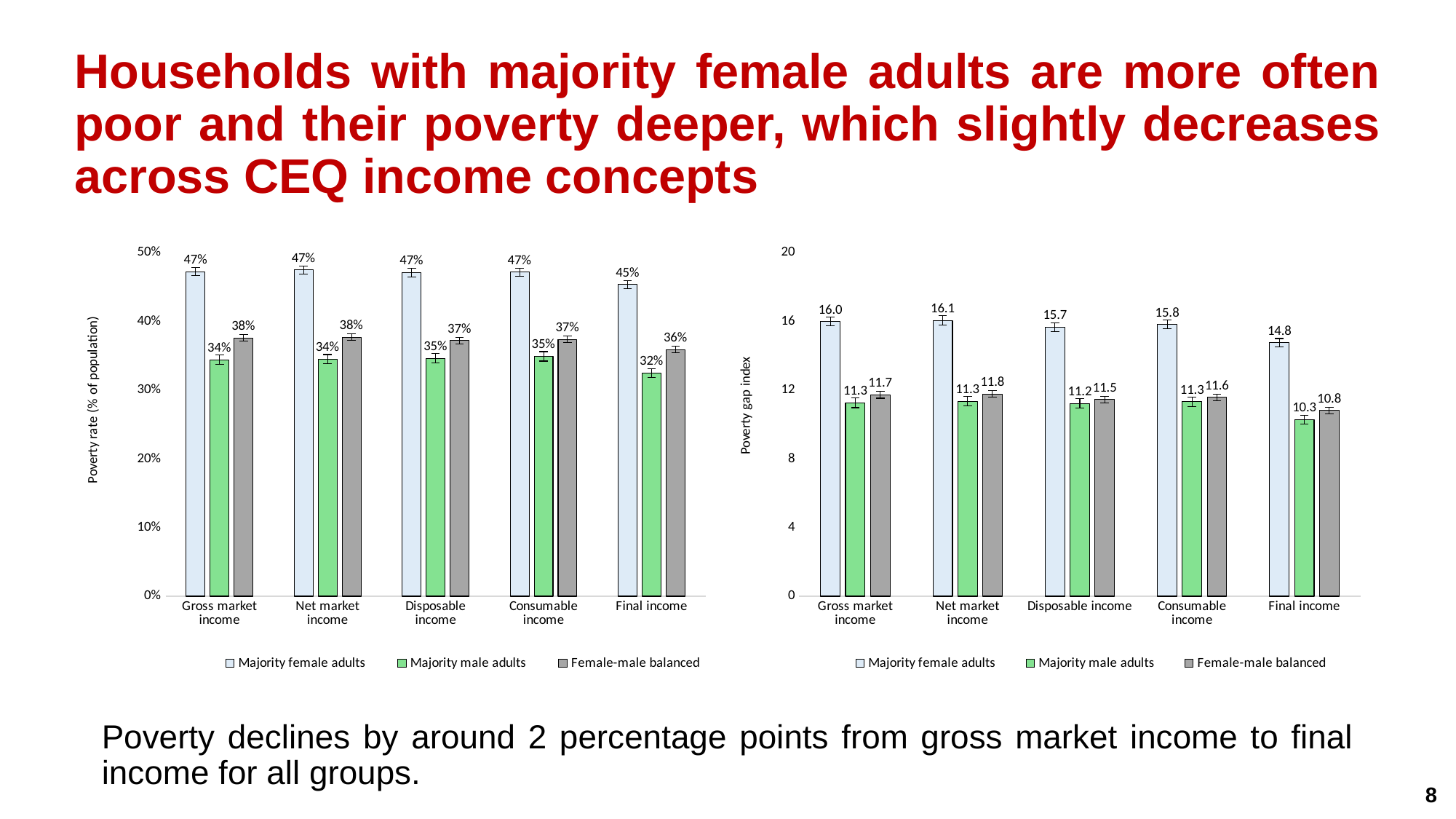

# Households with majority female adults are more often poor and their poverty deeper, which slightly decreases across CEQ income concepts

Poverty declines by around 2 percentage points from gross market income to final income for all groups.

### Chart

| Category | Majority female adults | Majority male adults | Female-male balanced |
|---|---|---|---|
| Gross market income | 0.47238782048225403 | 0.3442903757095337 | 0.37582826614379883 |
| Net market income | 0.47489121556282043 | 0.34493061900138855 | 0.3770391643047333 |
| Disposable income | 0.47106578946113586 | 0.34632787108421326 | 0.37217310070991516 |
| Consumable income | 0.47171881794929504 | 0.3491279184818268 | 0.3735893666744232 |
| Final income | 0.4536762833595276 | 0.3246995508670807 | 0.3591003715991974 |

### Chart

| Category | Majority female adults | Majority male adults | Female-male balanced |
|---|---|---|---|
| Gross market income | 15.99676354966672 | 11.255561578770067 | 11.72302301237534 |
| Net market income | 16.060027669353737 | 11.343041983737145 | 11.775416113931229 |
| Disposable income | 15.667799024477786 | 11.212547000122967 | 11.452916177663788 |
| Consumable income | 15.818302556504745 | 11.325928468386184 | 11.571652495551902 |
| Final income | 14.75271558053719 | 10.276935295333976 | 10.810290875969036 |
8